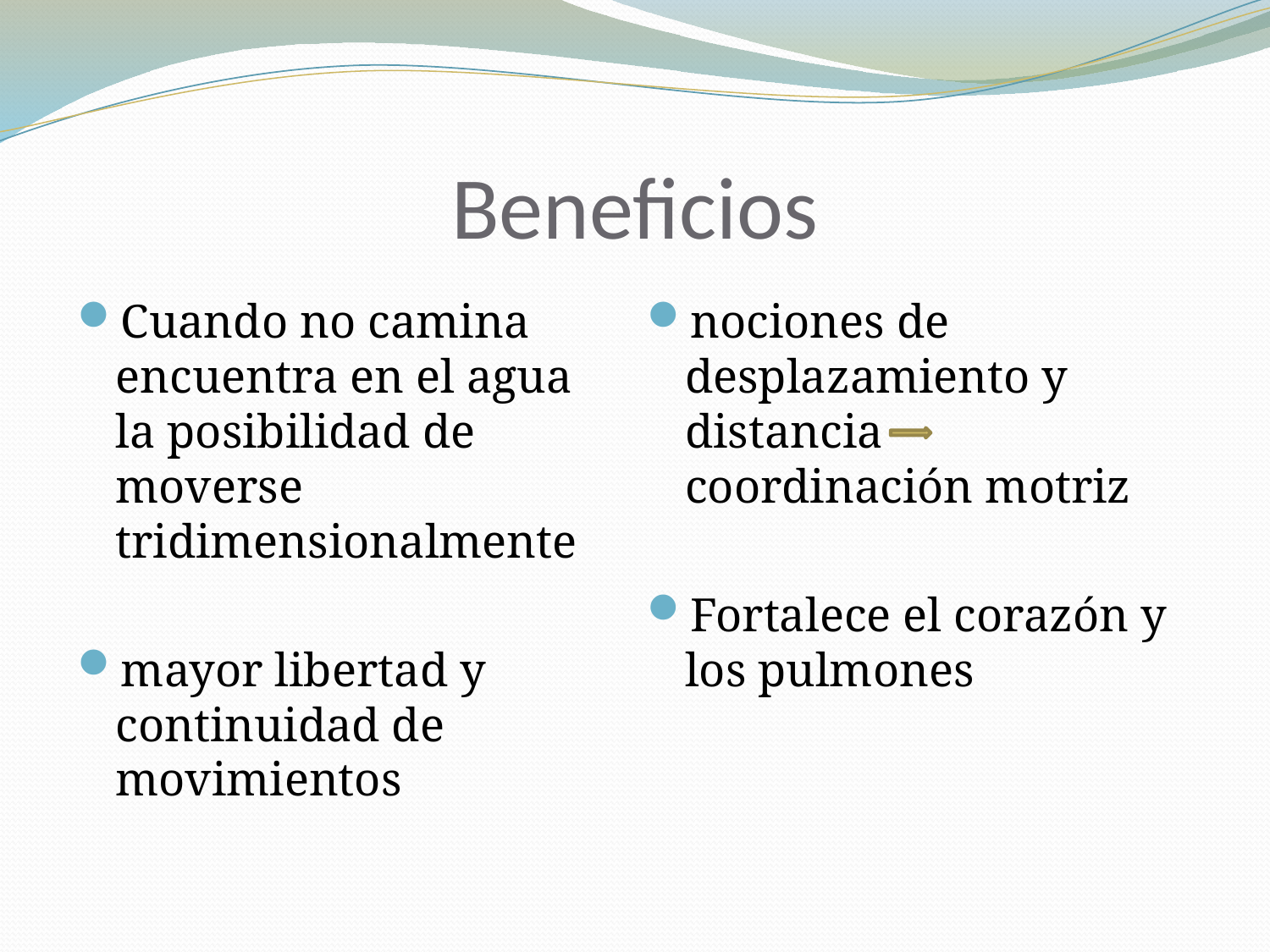

# Beneficios
Cuando no camina encuentra en el agua la posibilidad de moverse tridimensionalmente

mayor libertad y continuidad de movimientos
nociones de desplazamiento y distancia         coordinación motriz

Fortalece el corazón y los pulmones